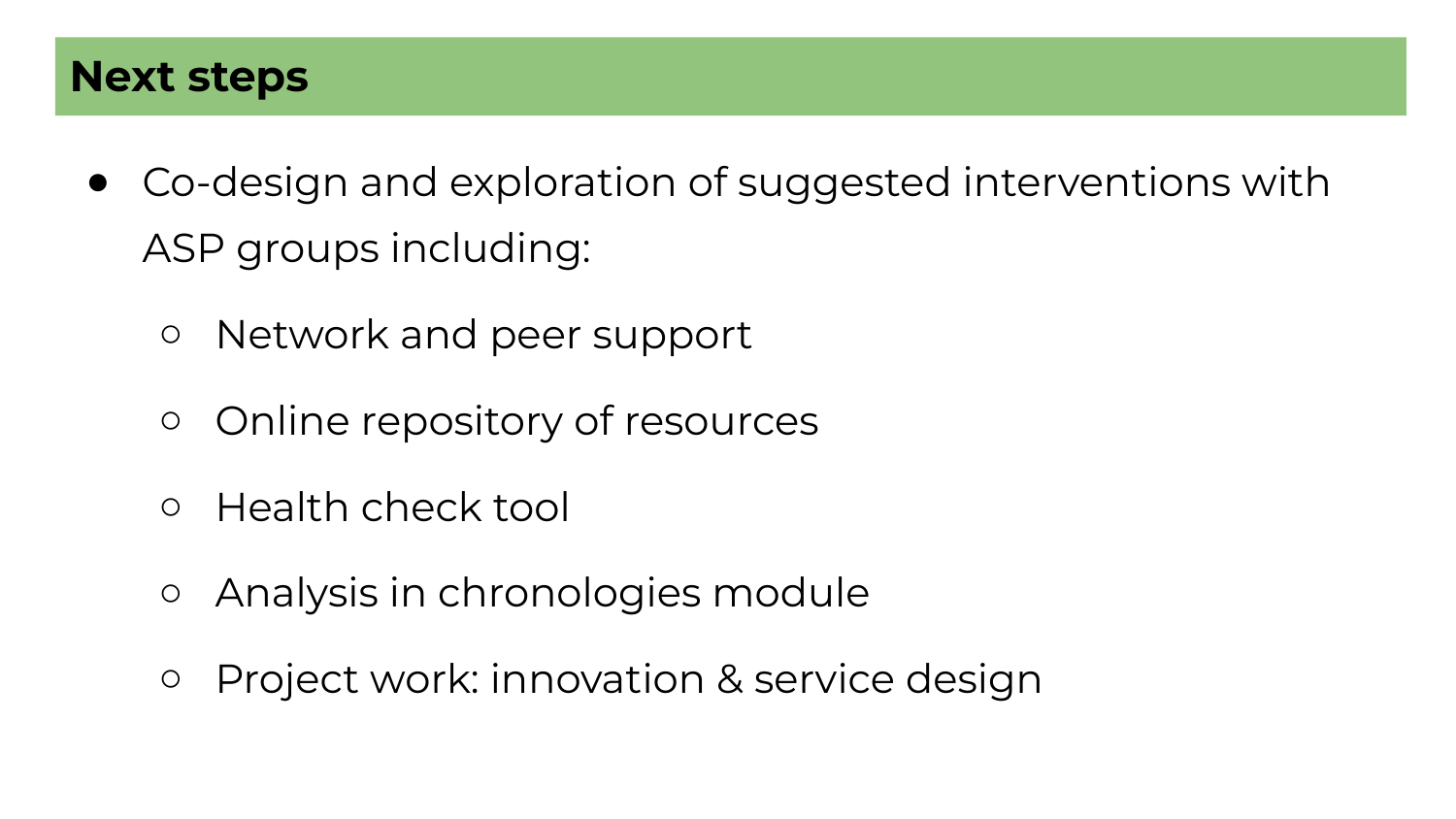

Next steps
Co-design and exploration of suggested interventions with ASP groups including:
Network and peer support
Online repository of resources
Health check tool
Analysis in chronologies module
Project work: innovation & service design